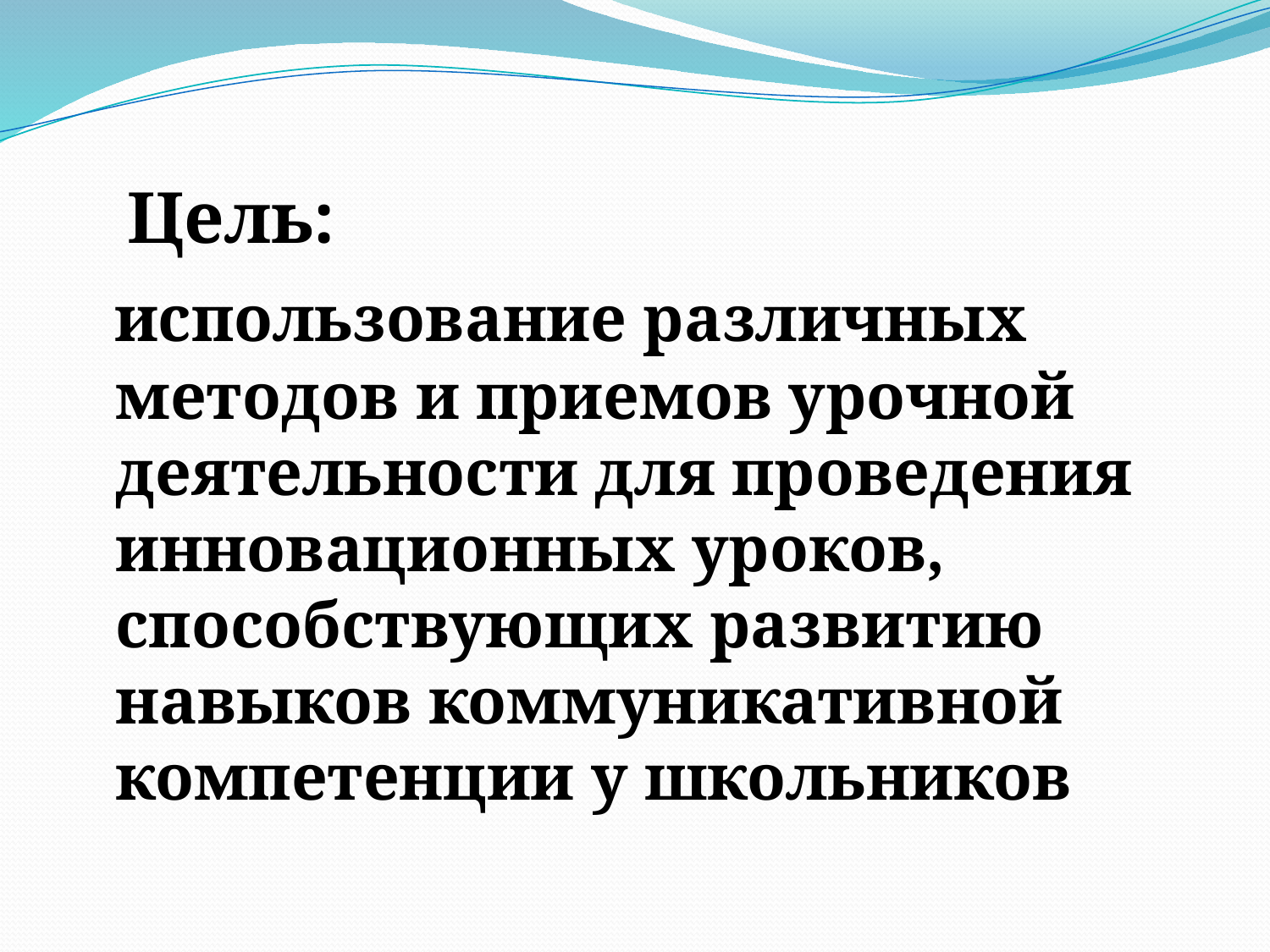

Цель:
  использование различных методов и приемов урочной деятельности для проведения инновационных уроков, способствующих развитию навыков коммуникативной компетенции у школьников

#